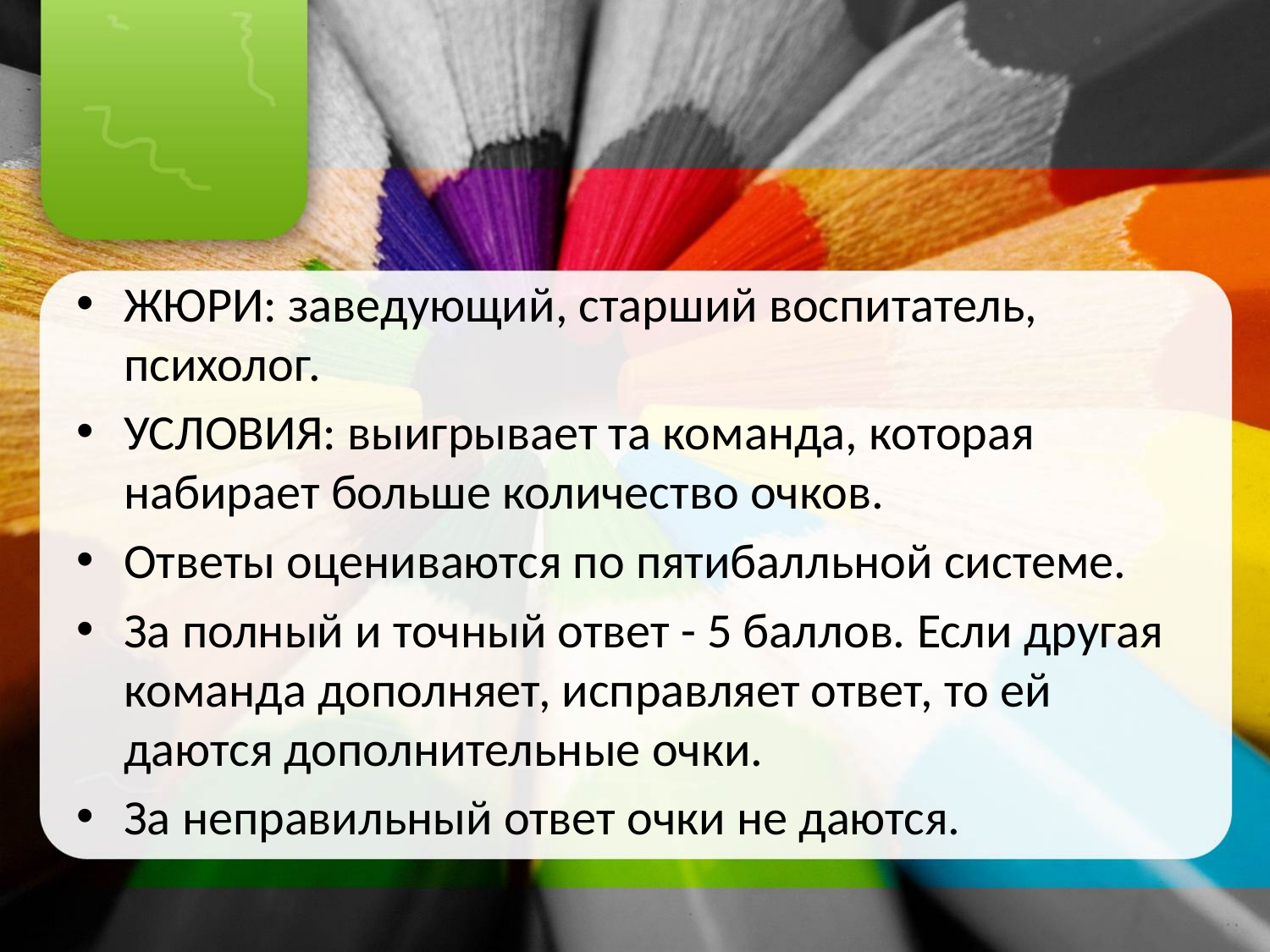

#
ЖЮРИ: заведующий, старший воспитатель, психолог.
УСЛОВИЯ: выигрывает та команда, которая набирает больше количество очков.
Ответы оцениваются по пятибалльной системе.
За полный и точный ответ - 5 баллов. Если другая команда дополняет, исправляет ответ, то ей даются дополнительные очки.
За неправильный ответ очки не даются.